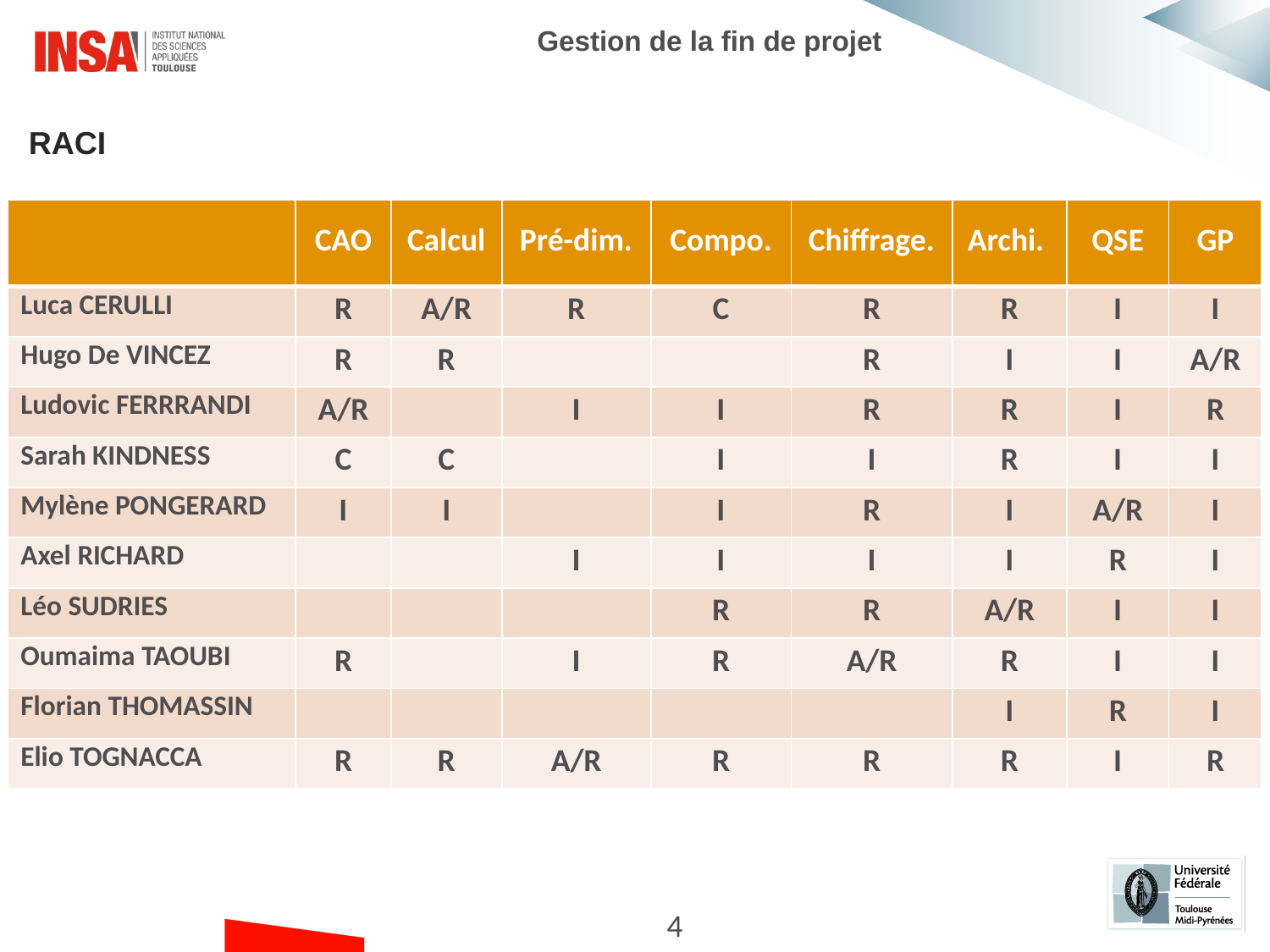

Gestion de la fin de projet
RACI
| ​ | CAO | Calcul | Pré-dim. | Compo. | Chiffrage. | Archi. | QSE​ | GP​ |
| --- | --- | --- | --- | --- | --- | --- | --- | --- |
| Luca CERULLI​ | R | A/R | R​ | C​ | ​R | ​R | I​ | I |
| Hugo De VINCEZ​ | R | R | ​ | ​ | R​ | I​ | I​ | ​A/R |
| Ludovic FERRRANDI​ | A/R |  | I​ | I​ | R | R​ | I​ | R​ |
| Sarah KINDNESS​ | C | C | ​ | I​ | ​I | R | I​ | ​I |
| Mylène PONGERARD​ | I | I | ​ | ​I | ​R | ​I | A/R​ | ​I |
| Axel RICHARD​ |  |  | I​ | I | ​I | I​ | R | ​I |
| Léo SUDRIES​ |  |  | ​ | ​R | R​ | A/R | I​ | ​I |
| Oumaima TAOUBI​ | R |  | I​ | R​ | ​A/R | R | I​ | ​I |
| Florian THOMASSIN​ |  |  | ​ | ​ | ​ | ​I | R | ​I |
| Elio TOGNACCA​ | R | R | A/R​ | ​R | ​R | ​R | I | ​R |
4
#